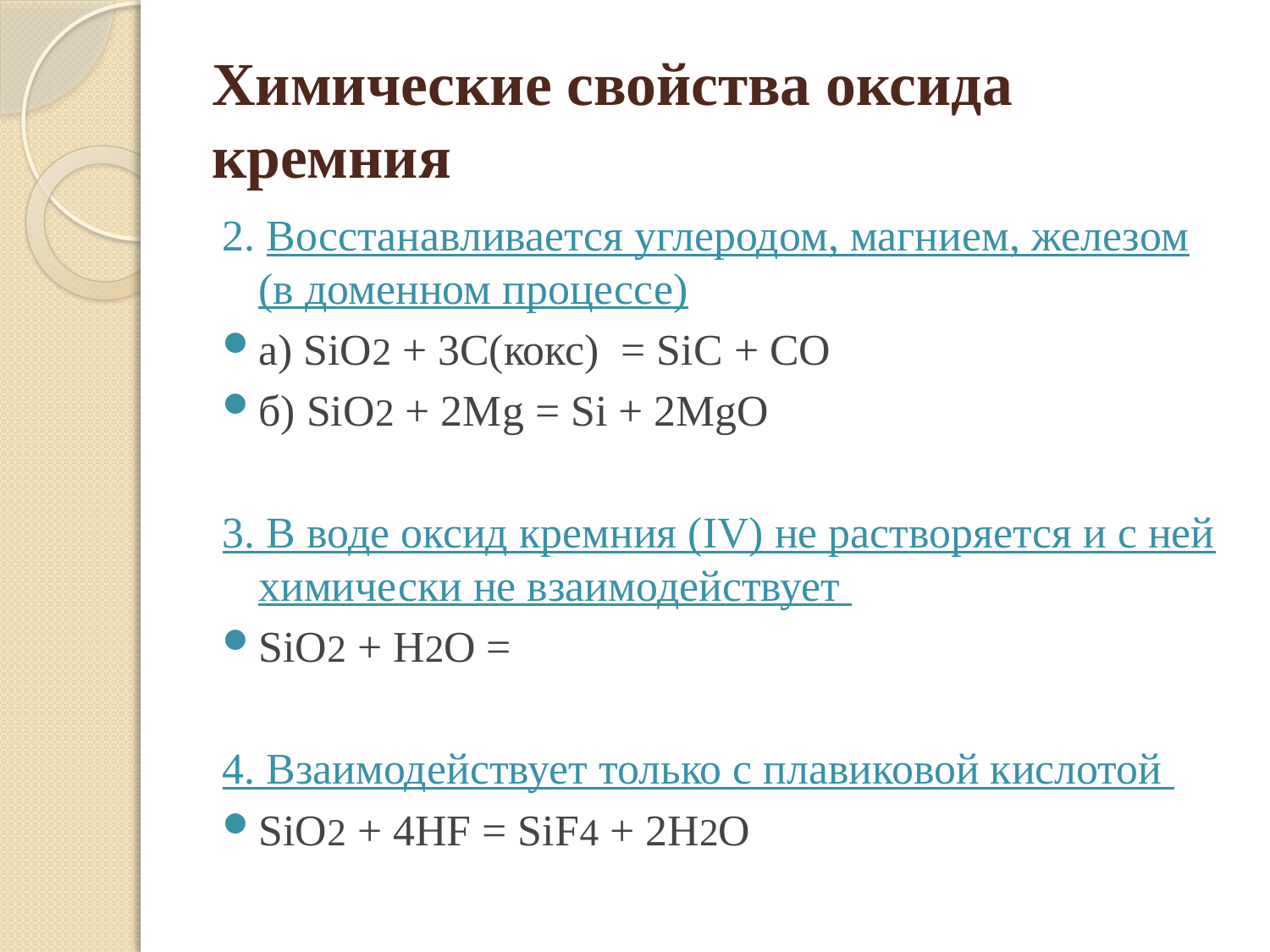

# Химические свойства оксида кремния
2. Восстанавливается углеродом, магнием, железом (в доменном процессе)
а) SiO2 + 3C(кокс)  = SiC + CO
б) SiO2 + 2Mg = Si + 2MgO

3. В воде оксид кремния (IV) не растворяется и с ней химически не взаимодействует
SiO2 + Н2О =

4. Взаимодействует только с плавиковой кислотой
SiO2 + 4HF = SiF4 + 2H2O